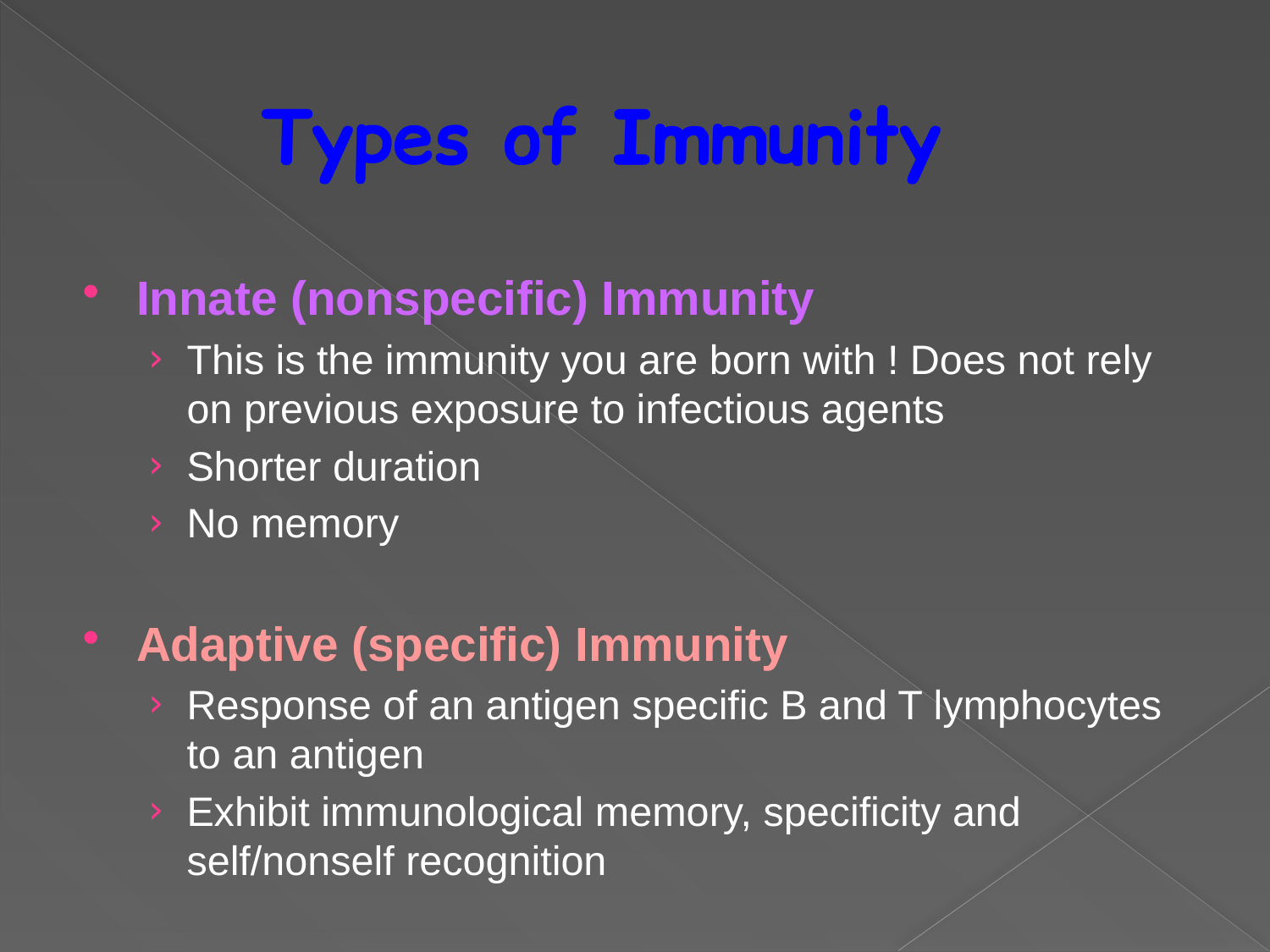

# Types of Immunity
Innate (nonspecific) Immunity
This is the immunity you are born with ! Does not rely on previous exposure to infectious agents
Shorter duration
No memory

Adaptive (specific) Immunity
Response of an antigen specific B and T lymphocytes to an antigen
Exhibit immunological memory, specificity and self/nonself recognition